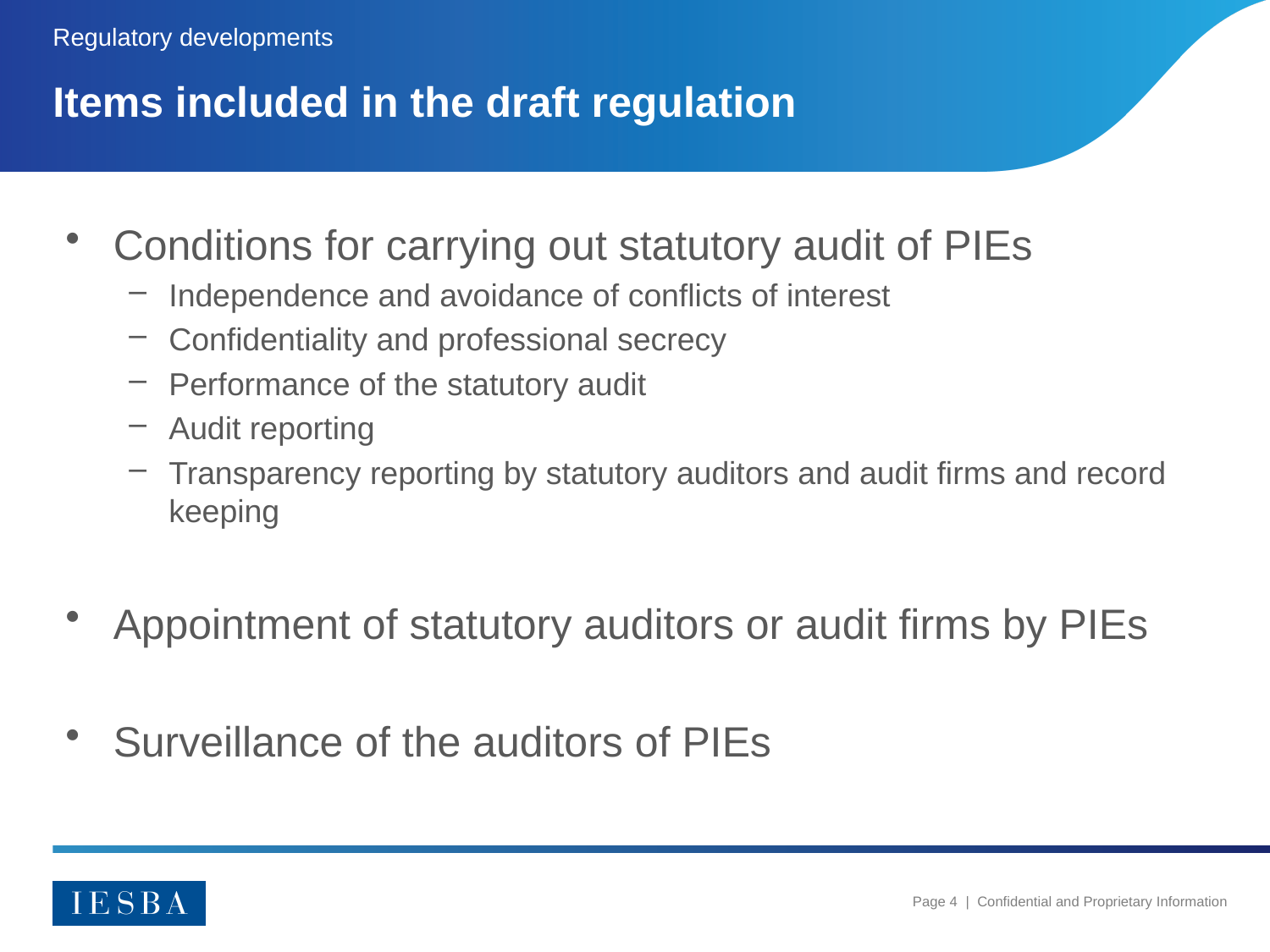

Regulatory developments
# Items included in the draft regulation
Conditions for carrying out statutory audit of PIEs
Independence and avoidance of conflicts of interest
Confidentiality and professional secrecy
Performance of the statutory audit
Audit reporting
Transparency reporting by statutory auditors and audit firms and record keeping

Appointment of statutory auditors or audit firms by PIEs

Surveillance of the auditors of PIEs

Education
Experience
Examination
Ethics
Enforcement